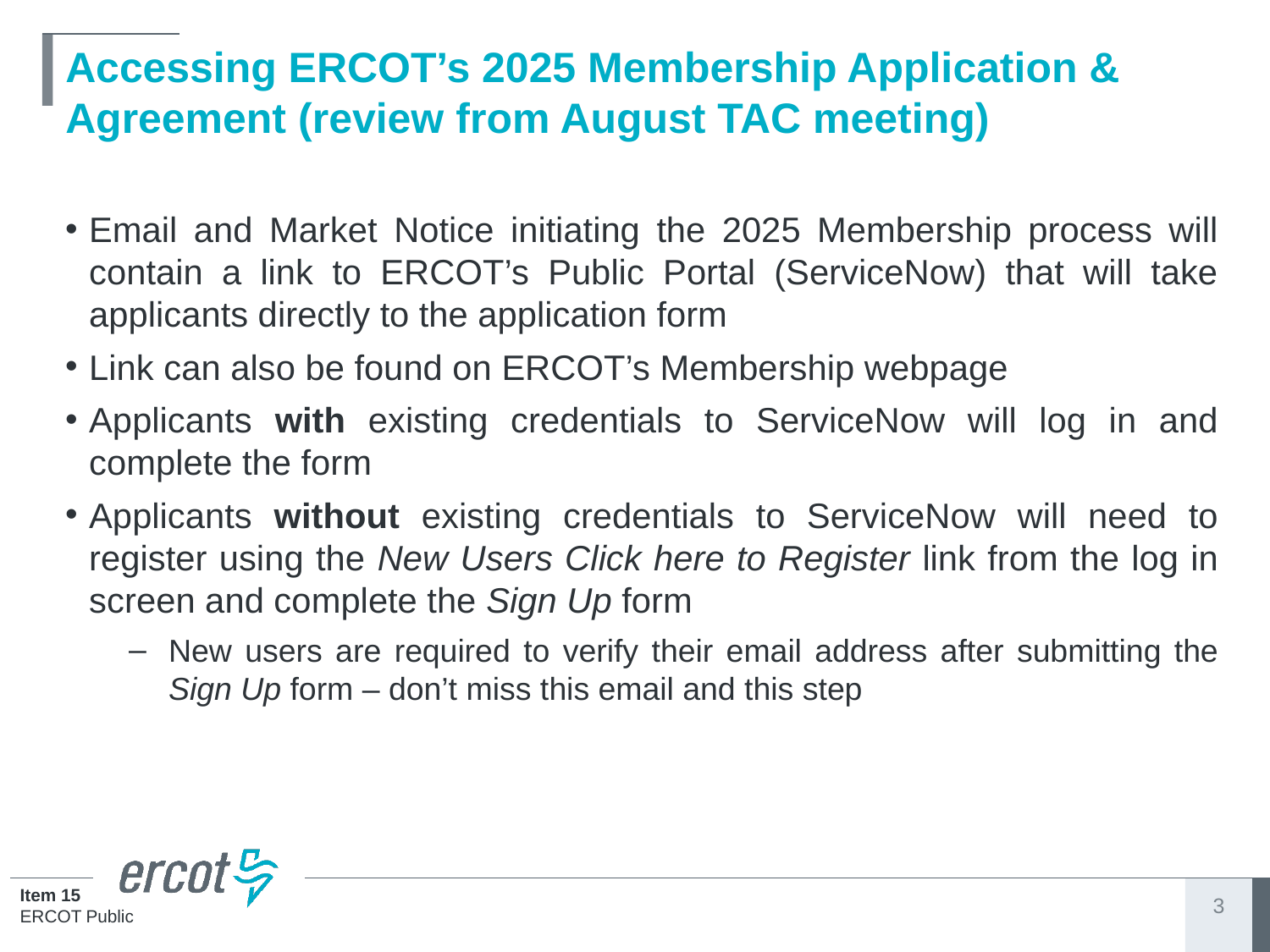

# Accessing ERCOT’s 2025 Membership Application & Agreement (review from August TAC meeting)
Email and Market Notice initiating the 2025 Membership process will contain a link to ERCOT’s Public Portal (ServiceNow) that will take applicants directly to the application form
Link can also be found on ERCOT’s Membership webpage
Applicants with existing credentials to ServiceNow will log in and complete the form
Applicants without existing credentials to ServiceNow will need to register using the New Users Click here to Register link from the log in screen and complete the Sign Up form
New users are required to verify their email address after submitting the Sign Up form – don’t miss this email and this step

3